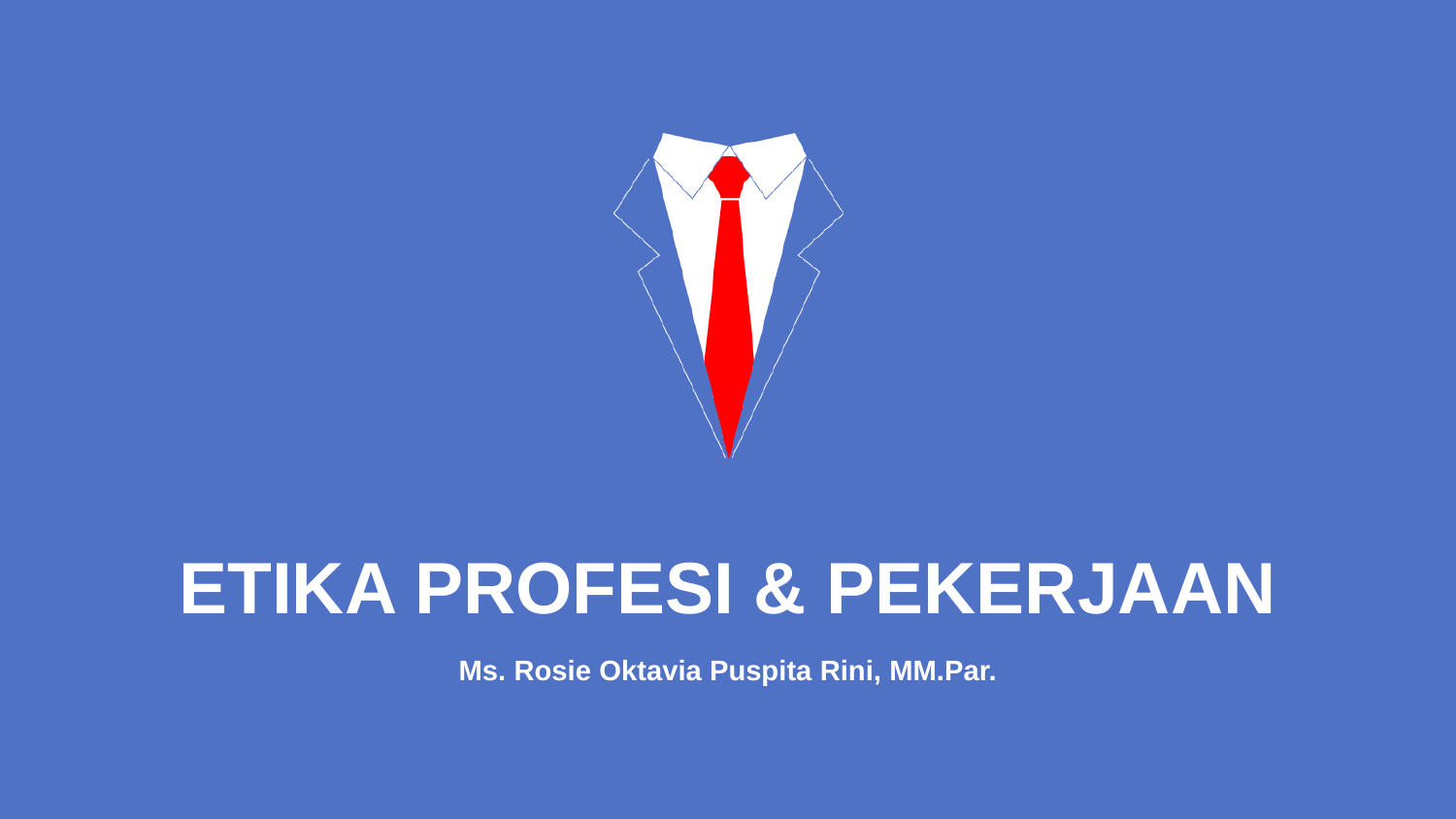

ETIKA PROFESI & PEKERJAAN
Ms. Rosie Oktavia Puspita Rini, MM.Par.